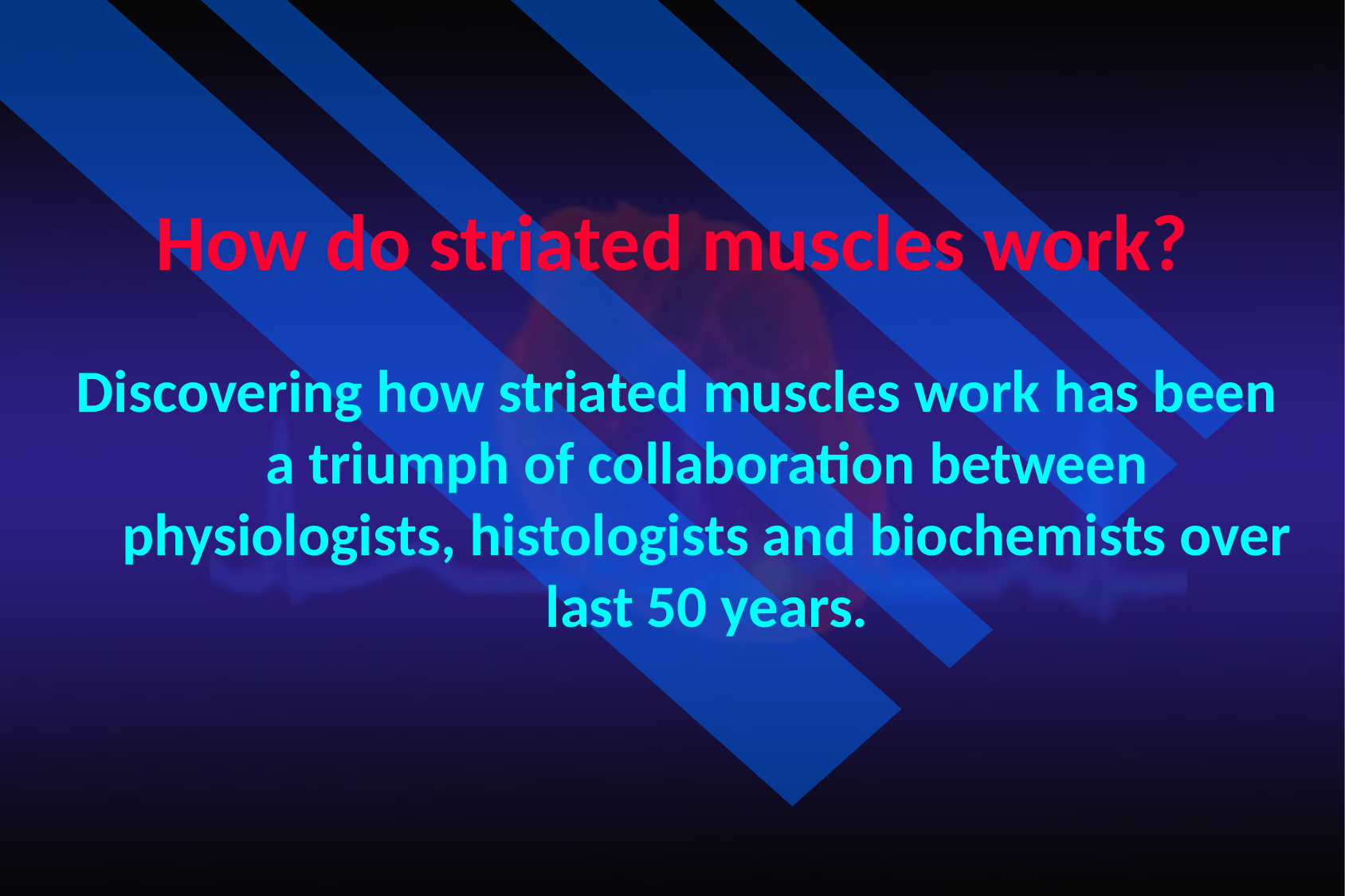

How do striated muscles work?

Discovering how striated muscles work has been a triumph of collaboration between physiologists, histologists and biochemists over last 50 years.